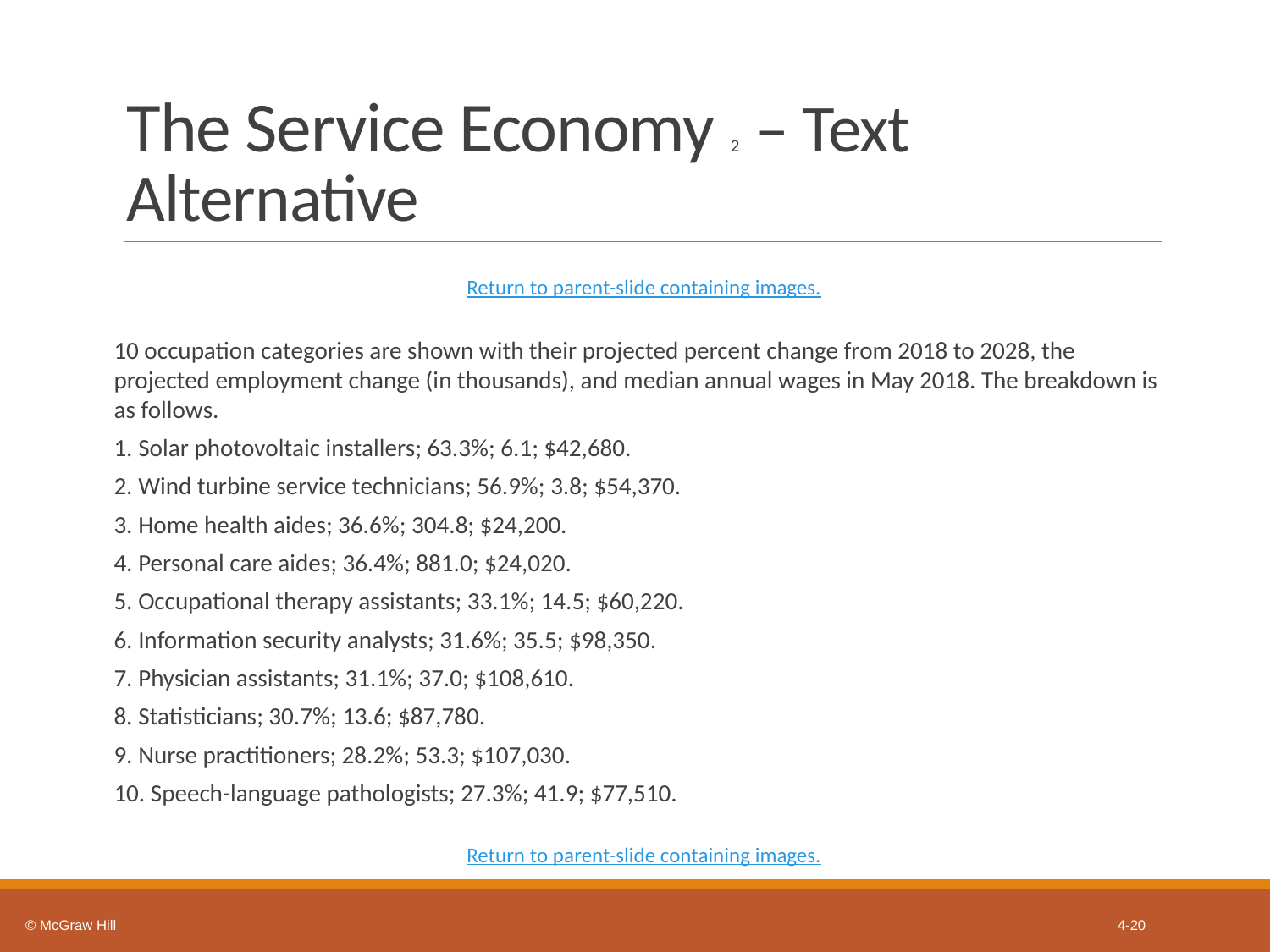

# The Service Economy 2 – Text Alternative
Return to parent-slide containing images.
10 occupation categories are shown with their projected percent change from 2018 to 2028, the projected employment change (in thousands), and median annual wages in May 2018. The breakdown is as follows.
1. Solar photovoltaic installers; 63.3%; 6.1; $42,680.
2. Wind turbine service technicians; 56.9%; 3.8; $54,370.
3. Home health aides; 36.6%; 304.8; $24,200.
4. Personal care aides; 36.4%; 881.0; $24,020.
5. Occupational therapy assistants; 33.1%; 14.5; $60,220.
6. Information security analysts; 31.6%; 35.5; $98,350.
7. Physician assistants; 31.1%; 37.0; $108,610.
8. Statisticians; 30.7%; 13.6; $87,780.
9. Nurse practitioners; 28.2%; 53.3; $107,030.
10. Speech-language pathologists; 27.3%; 41.9; $77,510.
Return to parent-slide containing images.